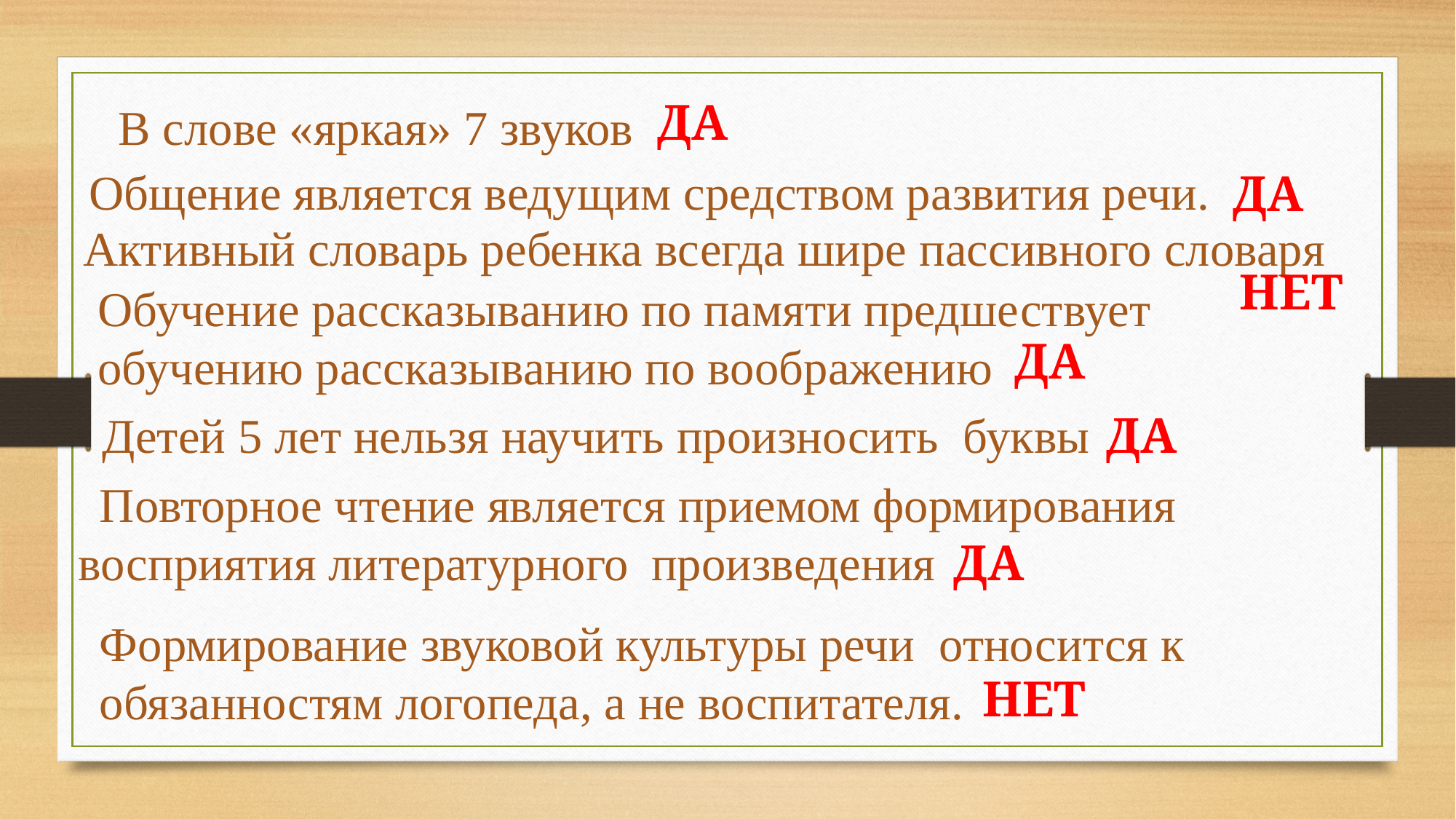

ДА
В слове «яркая» 7 звуков
Общение является ведущим средством развития речи.
ДА
Активный словарь ребенка всегда шире пассивного словаря
НЕТ
Обучение рассказыванию по памяти предшествует обучению рассказыванию по воображению
ДА
Детей 5 лет нельзя научить произносить  буквы
ДА
    Повторное чтение является приемом формирования восприятия литературного  произведения
ДА
Формирование звуковой культуры речи  относится к обязанностям логопеда, а не воспитателя.
НЕТ